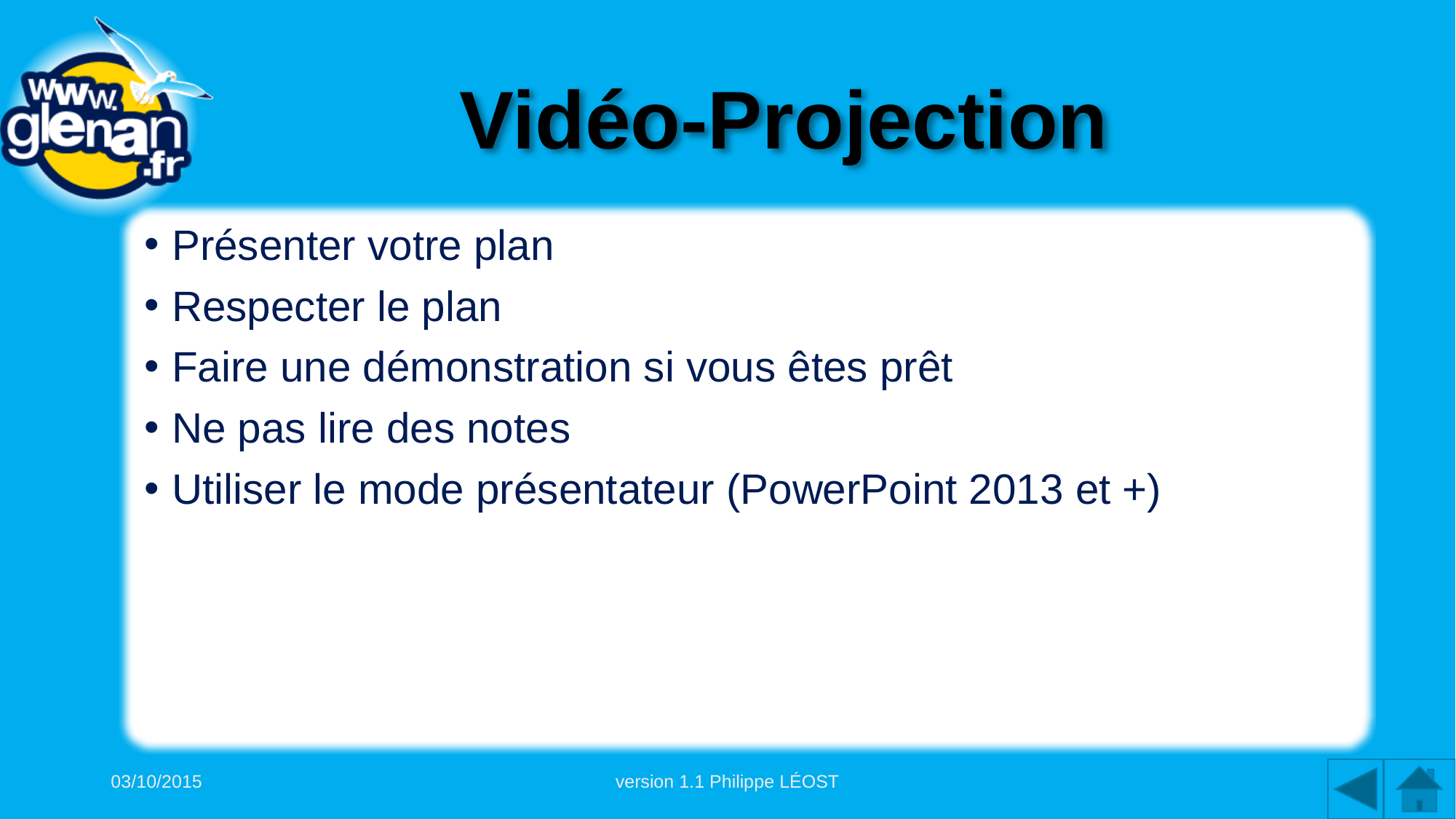

# Vidéo-Projection
Présenter votre plan
Respecter le plan
Faire une démonstration si vous êtes prêt
Ne pas lire des notes
Utiliser le mode présentateur (PowerPoint 2013 et +)

03/10/2015
version 1.1 Philippe LÉOST